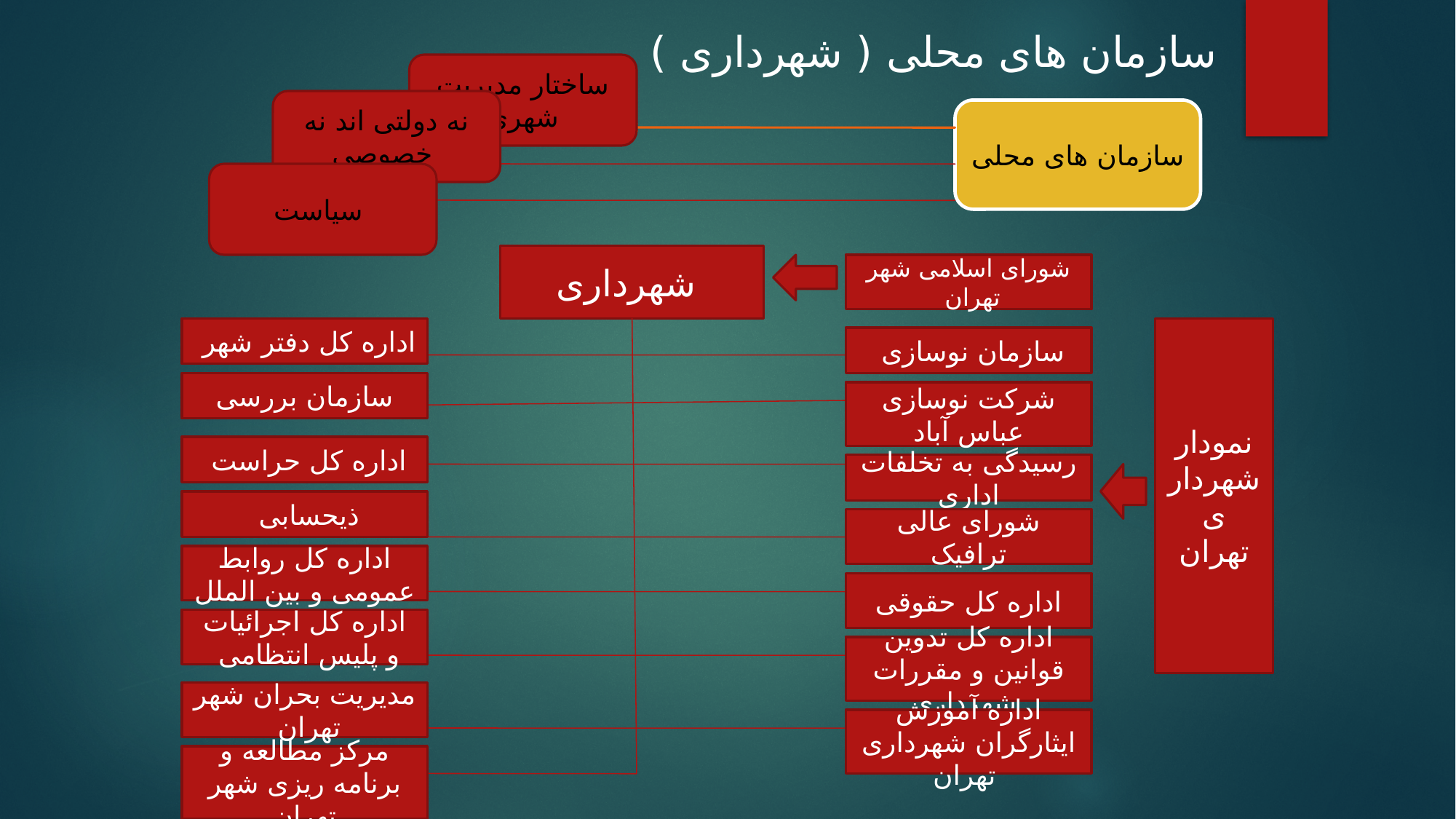

سازمان های محلی ( شهرداری )
ساختار مدیریت شهری
نه دولتی اند نه خصوصی
سازمان های محلی
سیاست
شهرداری

شورای اسلامی شهر تهران
اداره کل دفتر شهر
نمودار شهرداری تهران
سازمان نوسازی

سازمان بررسی
شرکت نوسازی عباس آباد
اداره کل حراست
رسیدگی به تخلفات اداری

ذیحسابی
شورای عالی ترافیک
اداره کل روابط عمومی و بین الملل
اداره کل حقوقی
اداره کل اجرائیات و پلیس انتظامی
اداره کل تدوین قوانین و مقررات شهرداری
مدیریت بحران شهر تهران
اداره آموزش ایثارگران شهرداری تهران
مرکز مطالعه و برنامه ریزی شهر تهران